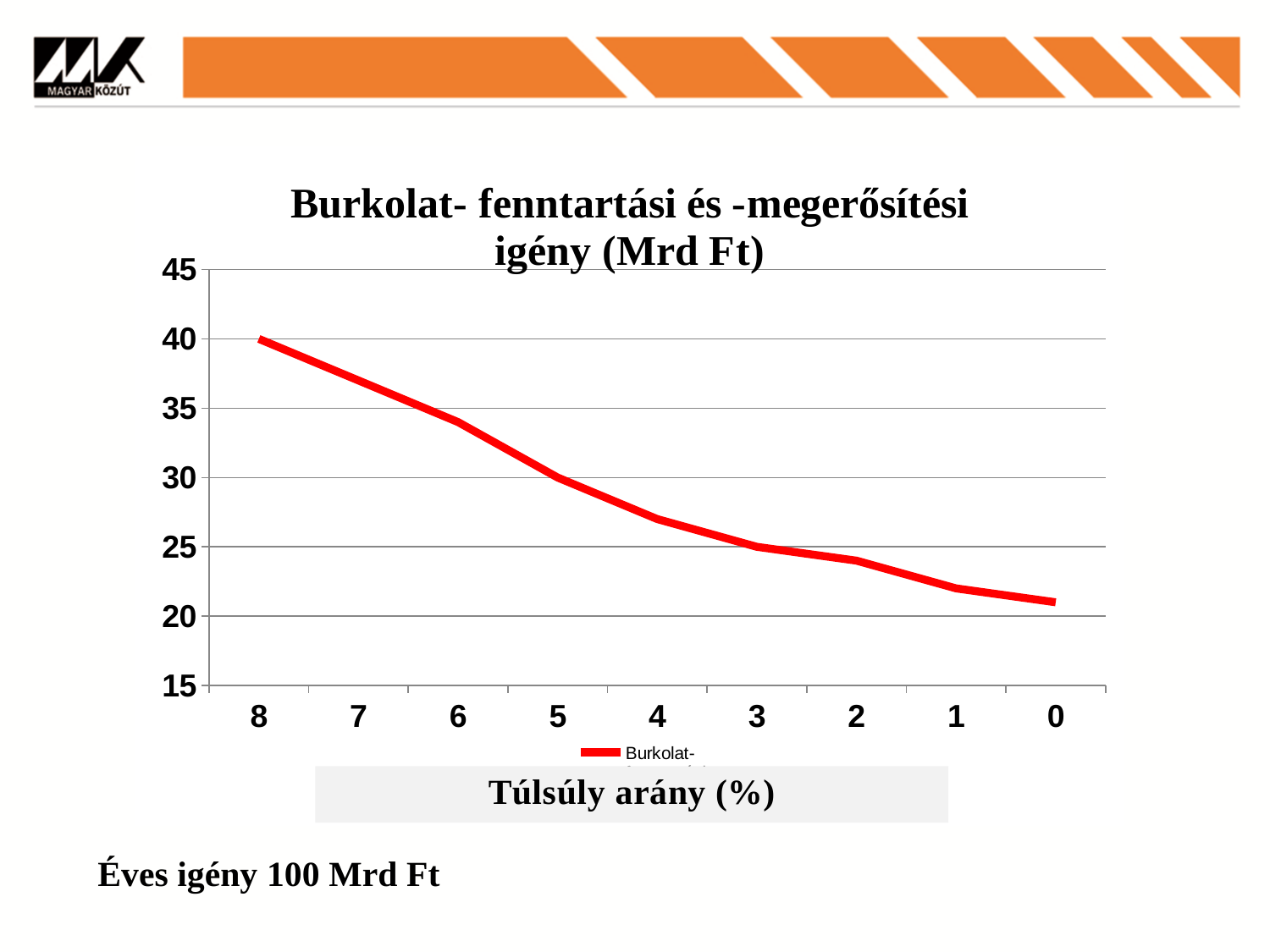

### Chart: Burkolat- fenntartási és -megerősítési igény (Mrd Ft)

| Category | Burkolat- fenntartási és -megerősítési igény (Mrd Ft) |
|---|---|
| 8 | 40.0 |
| 7 | 37.0 |
| 6 | 34.0 |
| 5 | 30.0 |
| 4 | 27.0 |
| 3 | 25.0 |
| 2 | 24.0 |
| 1 | 22.0 |
| 0 | 21.0 |
# Éves igény 100 Mrd Ft